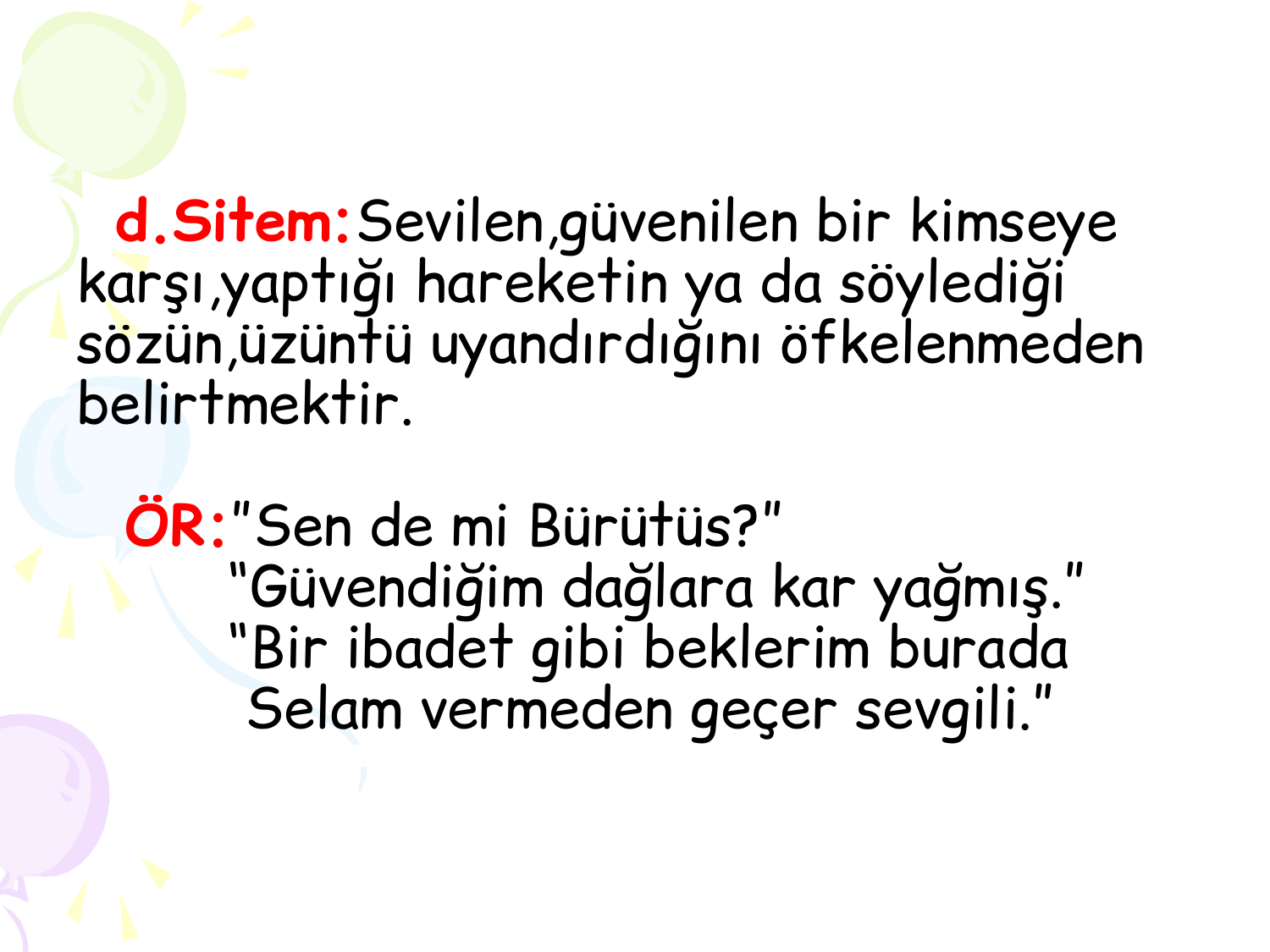

# d.Sitem:Sevilen,güvenilen bir kimseye karşı,yaptığı hareketin ya da söylediği sözün,üzüntü uyandırdığını öfkelenmeden belirtmektir. ÖR:”Sen de mi Bürütüs?” “Güvendiğim dağlara kar yağmış.” “Bir ibadet gibi beklerim burada Selam vermeden geçer sevgili.”